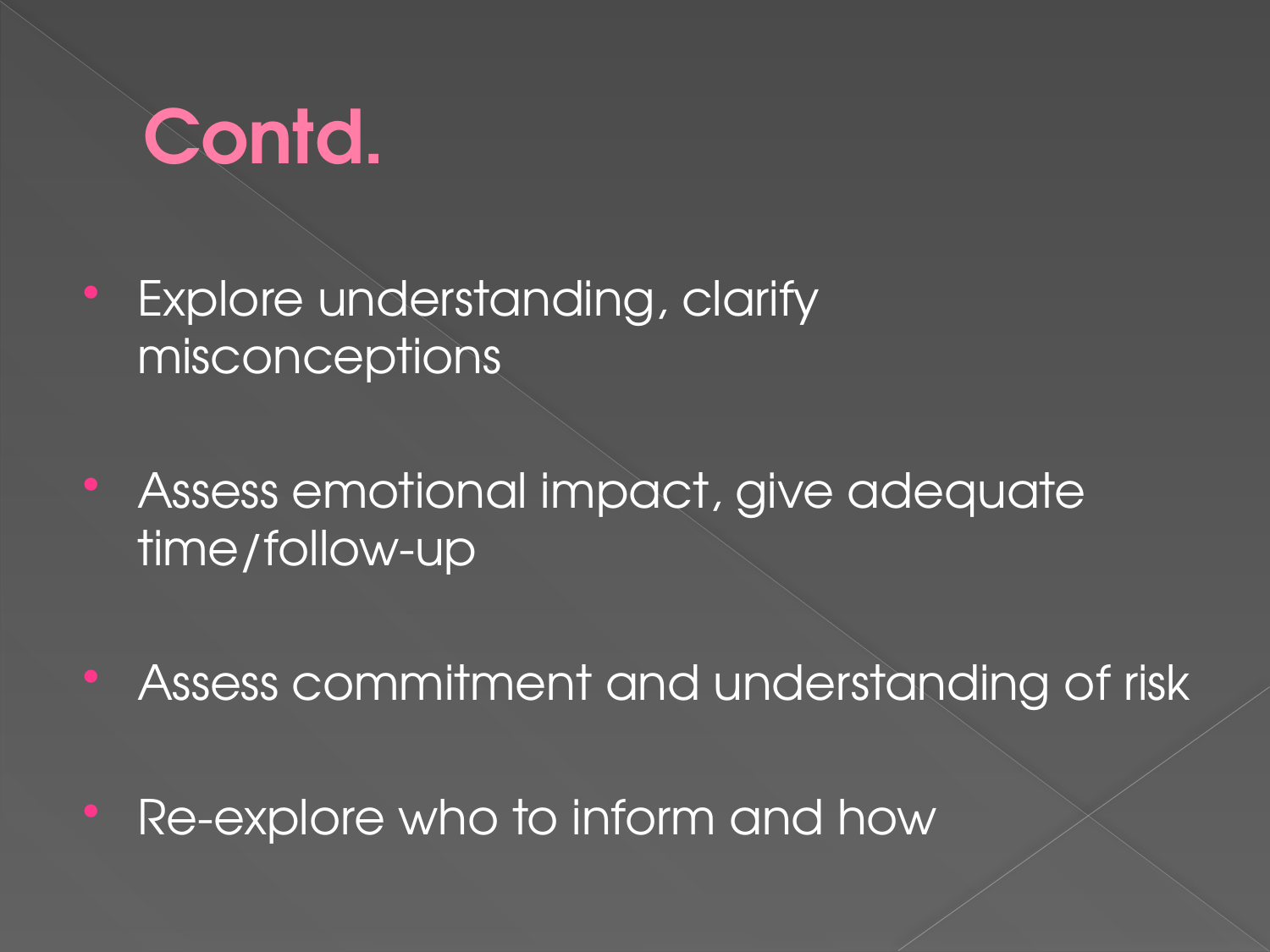

# Contd.
Explore understanding, clarify misconceptions

Assess emotional impact, give adequate time/follow-up

Assess commitment and understanding of risk

Re-explore who to inform and how